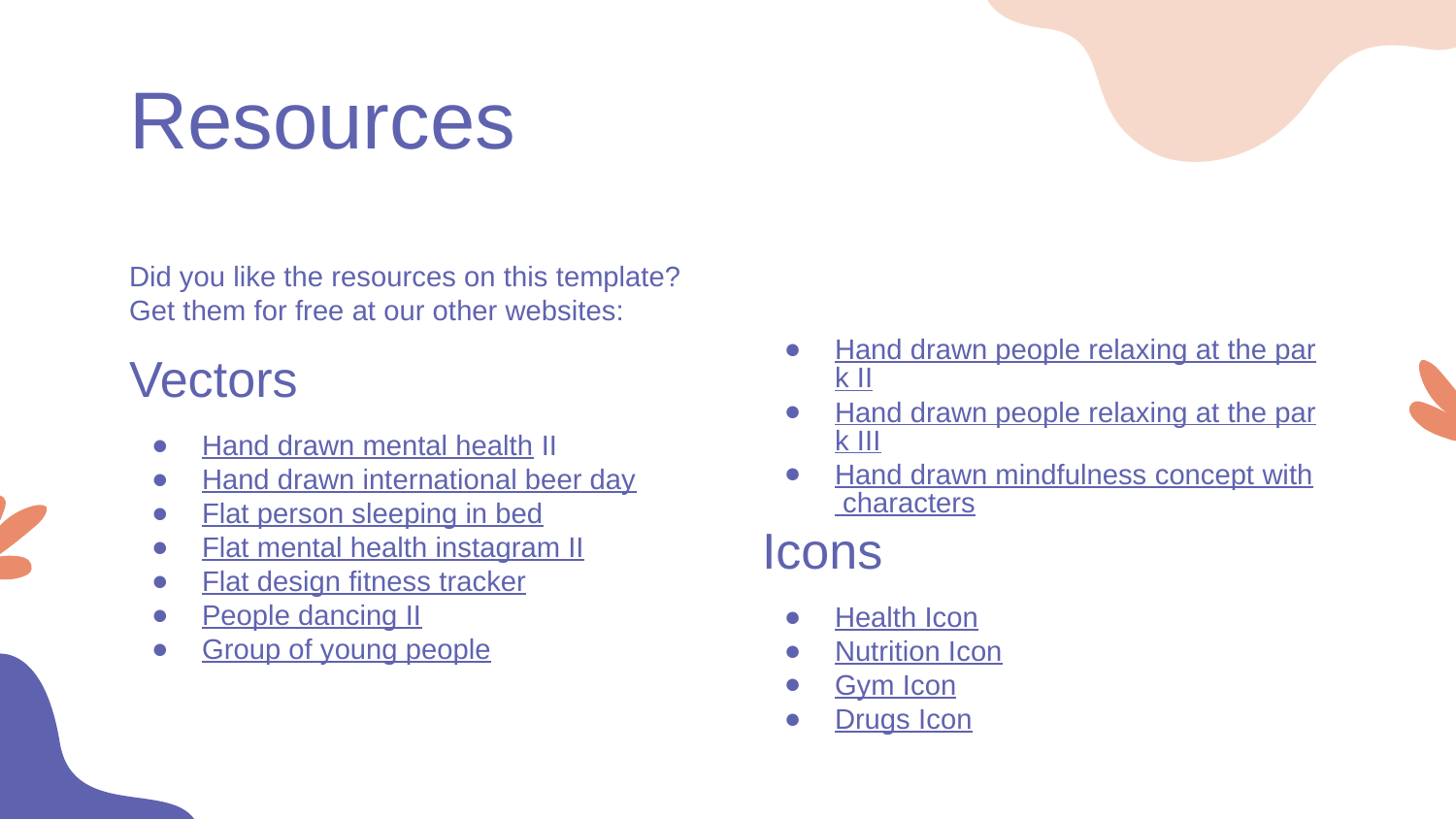

# Resources
Did you like the resources on this template? Get them for free at our other websites:
Vectors
Hand drawn mental health II
Hand drawn international beer day
Flat person sleeping in bed
Flat mental health instagram II
Flat design fitness tracker
People dancing II
Group of young people
Hand drawn people relaxing at the park II
Hand drawn people relaxing at the park III
Hand drawn mindfulness concept with characters
Icons
Health Icon
Nutrition Icon
Gym Icon
Drugs Icon